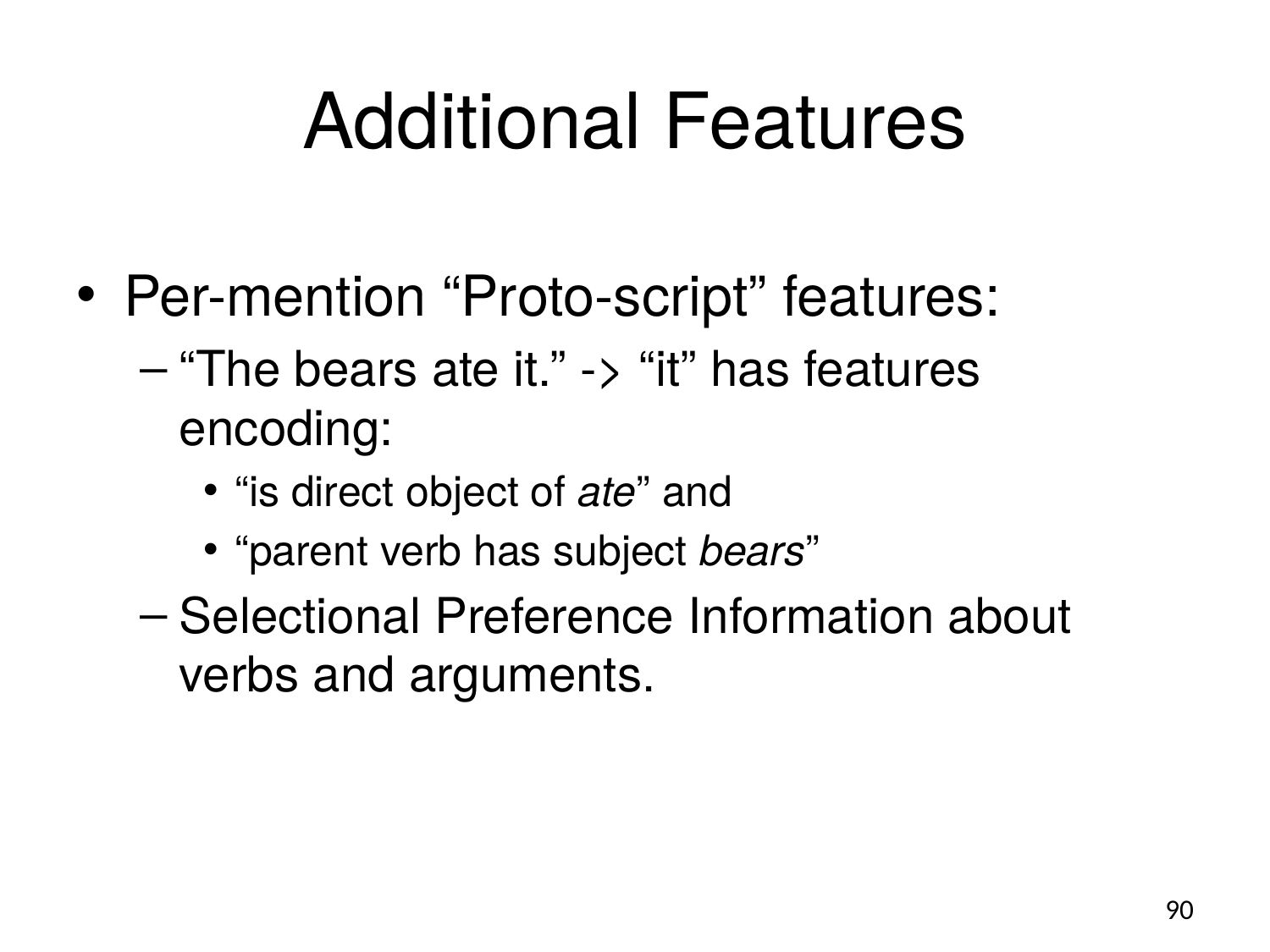

# Additional Features
Per-mention “Proto-script” features:
“The bears ate it.” -> “it” has features encoding:
“is direct object of ate” and
“parent verb has subject bears”
Selectional Preference Information about verbs and arguments.
90